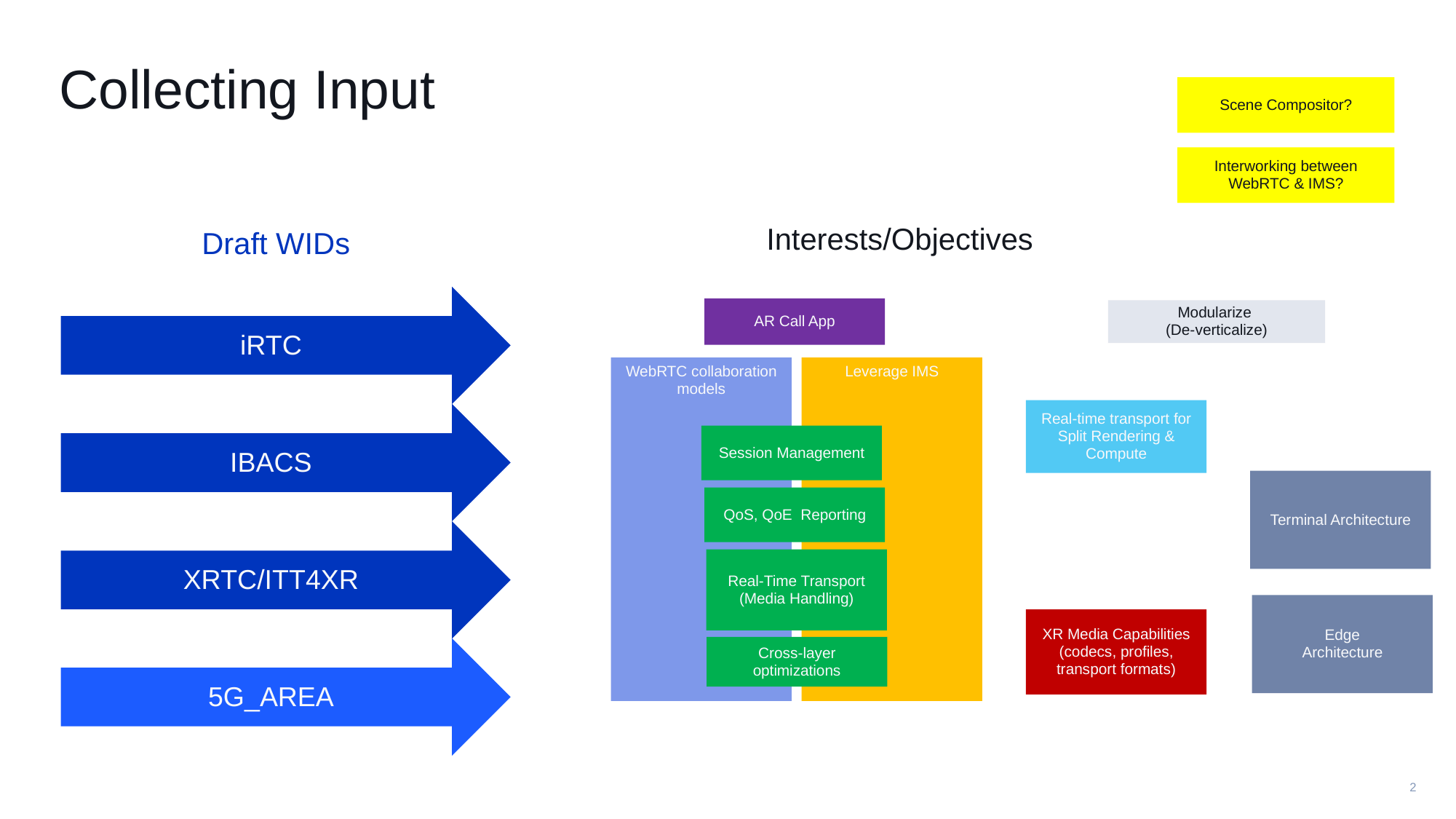

# Collecting Input
Scene Compositor?
Interworking between WebRTC & IMS?
Interests/Objectives
Draft WIDs
iRTC
AR Call App
Modularize
(De-verticalize)
WebRTC collaboration models
Leverage IMS
Real-time transport for Split Rendering & Compute
IBACS
Session Management
Terminal Architecture
QoS, QoE  Reporting
XRTC/ITT4XR
Real-Time Transport (Media Handling)
Edge
Architecture
XR Media Capabilities
(codecs, profiles, transport formats)
Cross-layer optimizations
5G_AREA